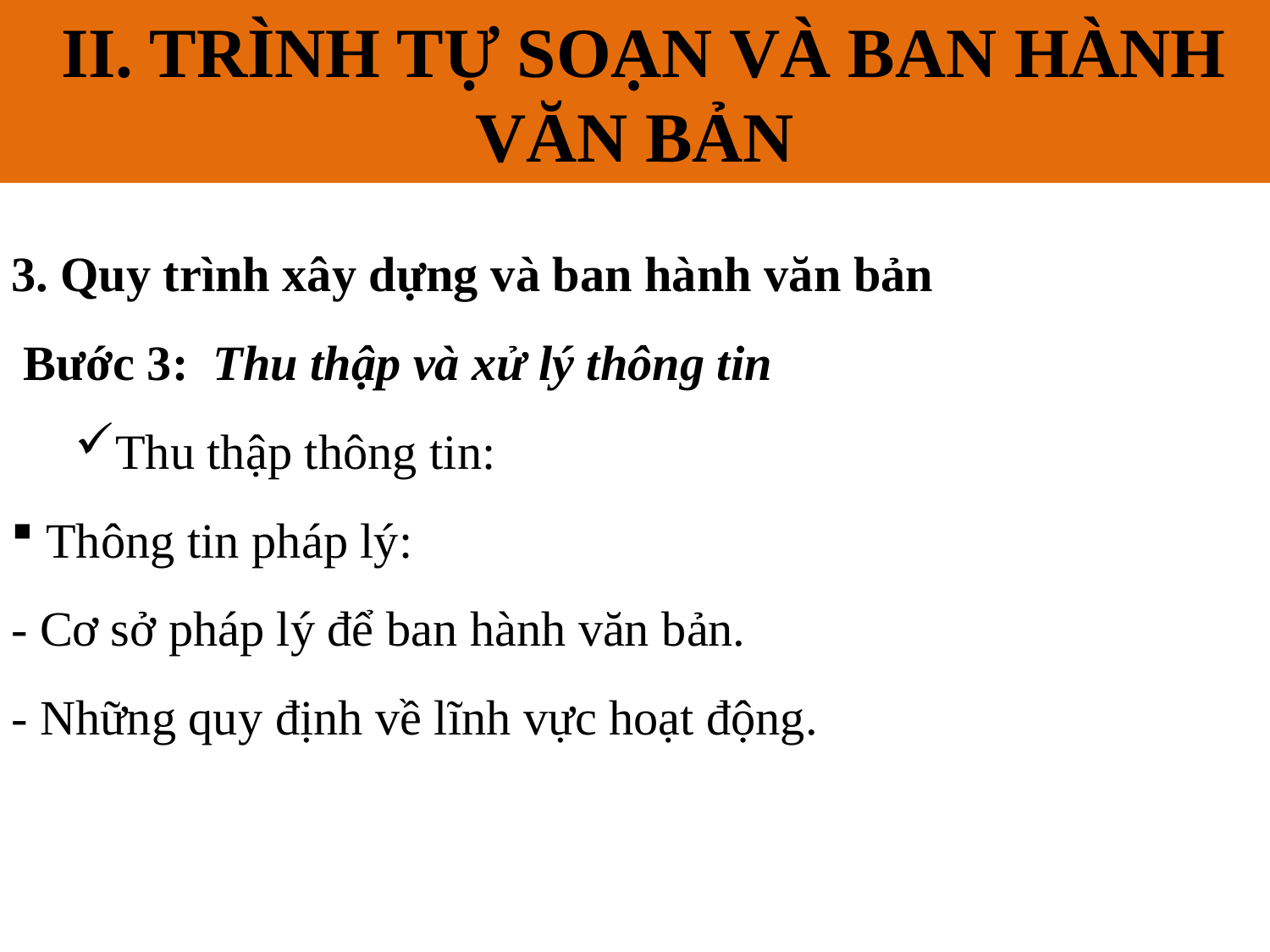

II. TRÌNH TỰ SOẠN VÀ BAN HÀNH VĂN BẢN
# II. QUY TRÌNH XÂY DỰNG VÀ BAN HÀNH VĂN BẢN
3. Quy trình xây dựng và ban hành văn bản
 Bước 3:  Thu thập và xử lý thông tin
Thu thập thông tin:
 Thông tin pháp lý:
- Cơ sở pháp lý để ban hành văn bản.
- Những quy định về lĩnh vực hoạt động.